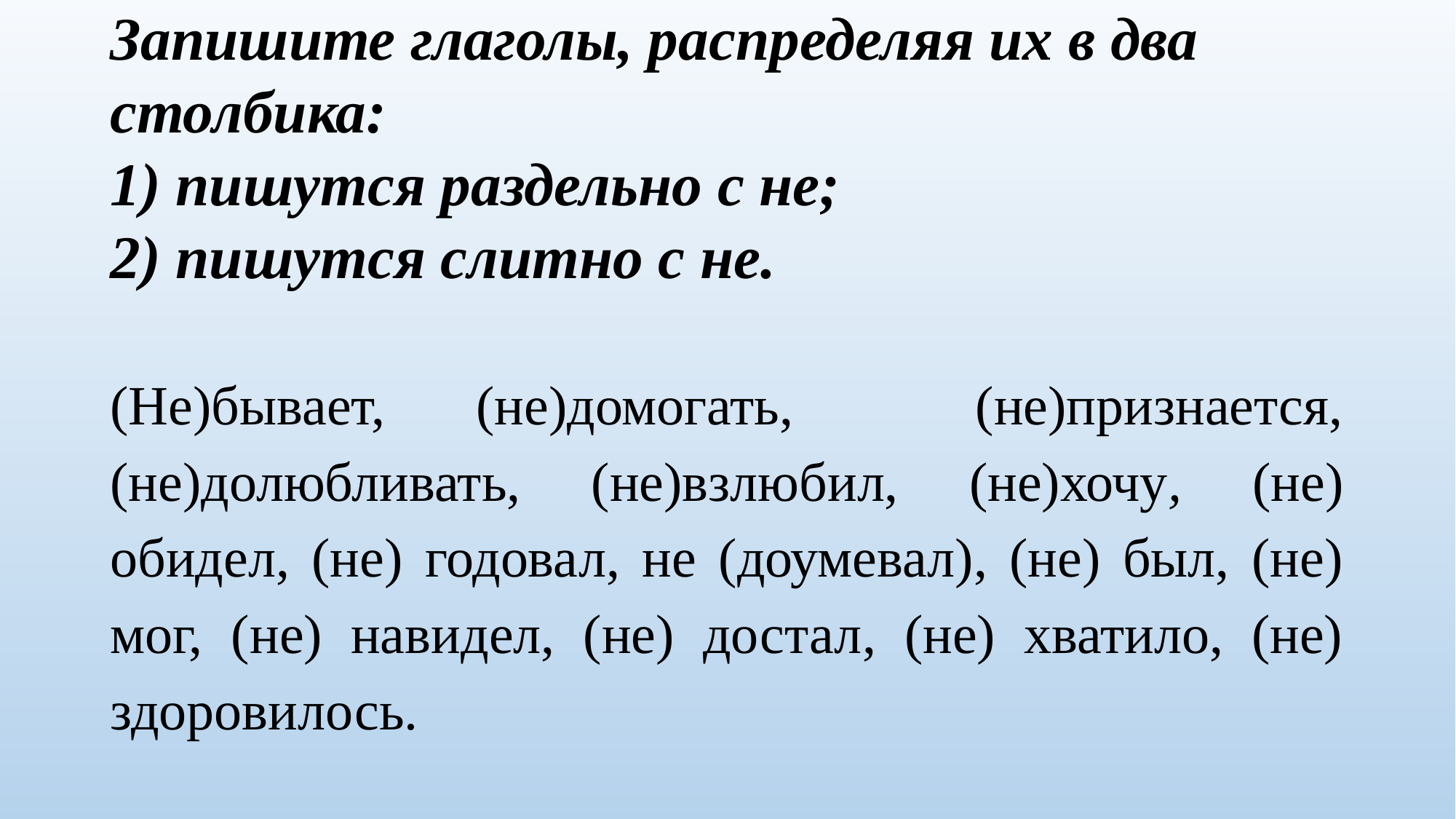

# Запишите глаголы, распределяя их в два столбика: 1) пишутся раздельно с не; 2) пишутся слитно с не.
(Не)бывает, (не)домогать,  (не)признается, (не)долюбливать, (не)взлюбил, (не)хочу, (не) обидел, (не) годовал, не (доумевал), (не) был, (не) мог, (не) навидел, (не) достал, (не) хватило, (не) здоровилось.